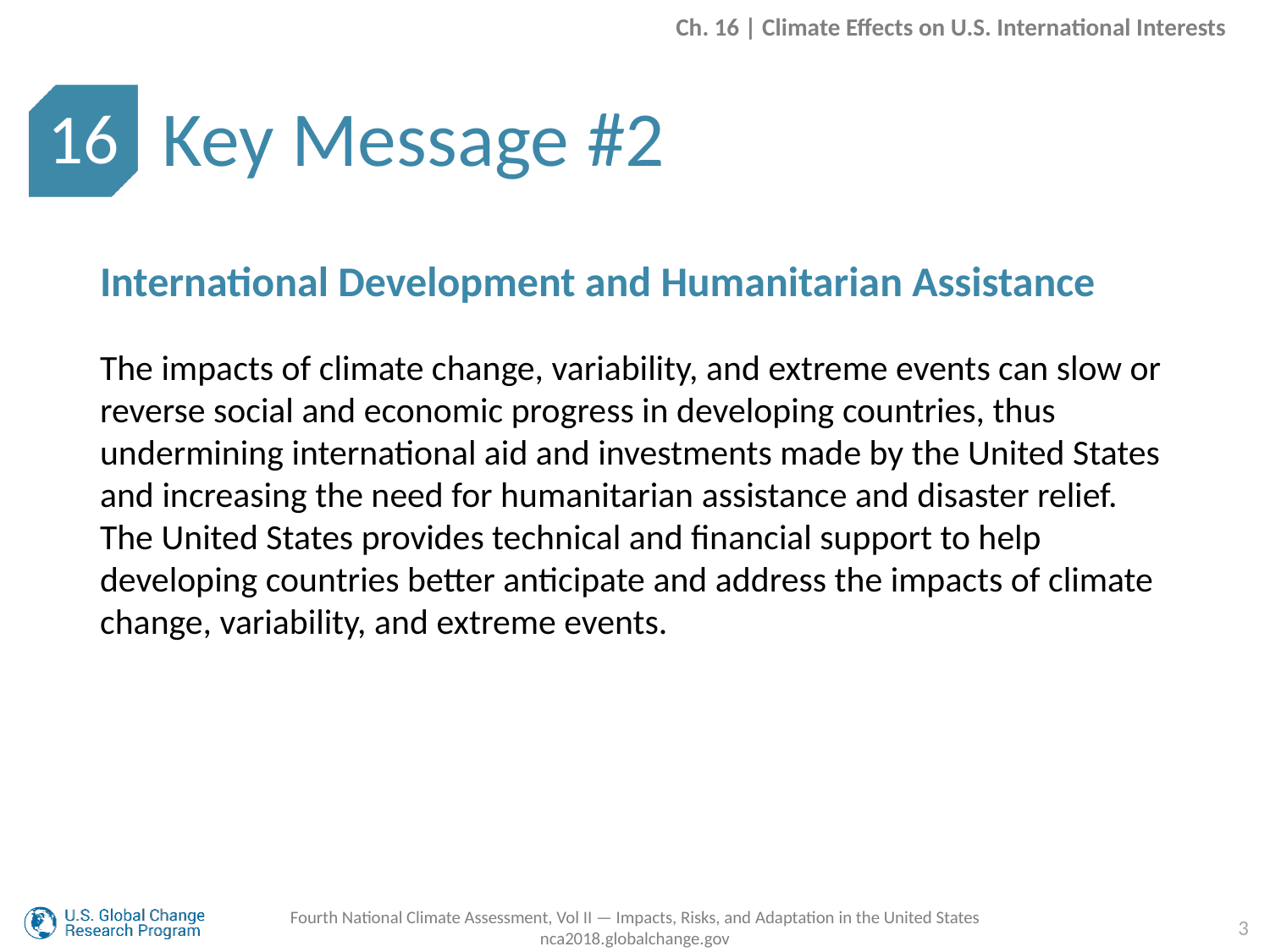

Ch. 16 | Climate Effects on U.S. International Interests
Key Message #2
16
International Development and Humanitarian Assistance
The impacts of climate change, variability, and extreme events can slow or reverse social and economic progress in developing countries, thus undermining international aid and investments made by the United States and increasing the need for humanitarian assistance and disaster relief. The United States provides technical and financial support to help developing countries better anticipate and address the impacts of climate change, variability, and extreme events.